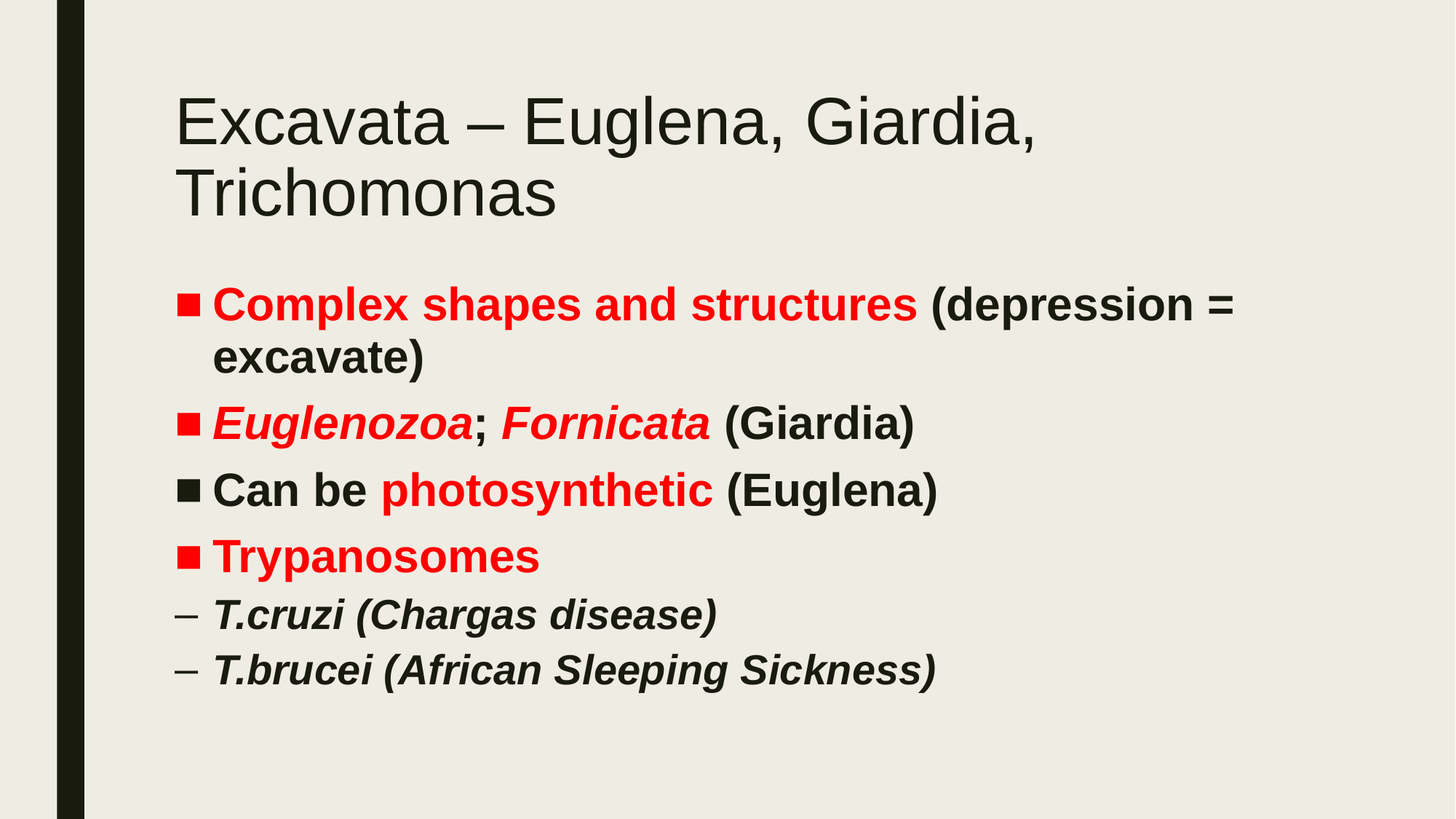

# Excavata – Euglena, Giardia, Trichomonas
Complex shapes and structures (depression = excavate)
Euglenozoa; Fornicata (Giardia)
Can be photosynthetic (Euglena)
Trypanosomes
T.cruzi (Chargas disease)
T.brucei (African Sleeping Sickness)